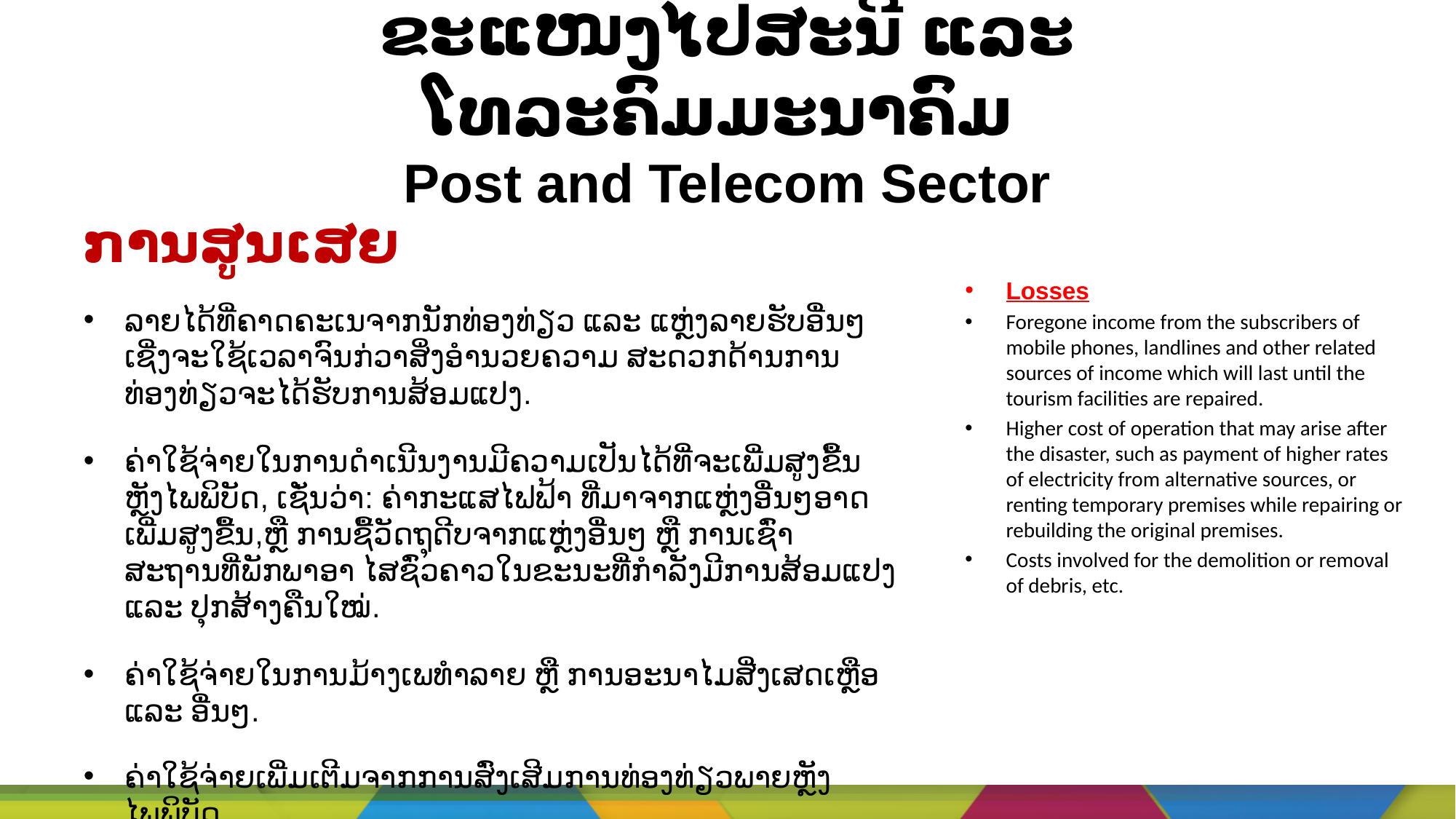

# ຂະແໜງໄປສະນີ ແລະ ໂທລະຄົມມະນາຄົມ Post and Telecom Sector
ການສູນເສຍ

ລາຍໄດ້ທີ່ຄາດຄະເນຈາກນັກທ່ອງທ່ຽວ ແລະ ແຫຼ່ງລາຍຮັບອື່ນໆເຊີ່ງຈະໃຊ້ເວລາຈົນກ່ວາສິ່ງອຳນວຍຄວາມ ສະດວກດ້ານການທ່ອງທ່ຽວຈະໄດ້ຮັບການສ້ອມແປງ.

ຄ່າໃຊ້ຈ່າຍໃນການດຳເນີນງານມີຄວາມເປັນໄດ້ທີ່ຈະເພີ່ມສູງຂື້ນຫຼັງໄພພິບັດ, ເຊັ່ນວ່າ: ຄ່າກະແສໄຟຟ້າ ທີ່ມາຈາກແຫຼ່ງອື່ນໆອາດເພີ່ມສູງຂື້ນ,​ຫຼື ການຊື້ວັດຖຸດີບຈາກແຫຼ່ງອື່ນໆ ຫຼື ການເຊົ່າສະຖານທີ່ພັກພາອາ ໄສຊົ່ວຄາວໃນຂະນະທີ່ກຳລັງມີການສ້ອມແປງ ແລະ ປຸກສ້າງຄືນໃໝ່.

ຄ່າໃຊ້ຈ່າຍໃນການມ້າງເພທຳລາຍ ຫຼື ການອະນາໄມສີ່ງເສດເຫຼືອ ແລະ ອື່ນໆ.

ຄ່າໃຊ້ຈ່າຍເພີ່ມເຕີມຈາກການສົ່ງເສີມການທ່ອງທ່ຽວພາຍຫຼັງໄພພິບັດ.

Losses
Foregone income from the subscribers of mobile phones, landlines and other related sources of income which will last until the tourism facilities are repaired.
Higher cost of operation that may arise after the disaster, such as payment of higher rates of electricity from alternative sources, or renting temporary premises while repairing or rebuilding the original premises.
Costs involved for the demolition or removal of debris, etc.